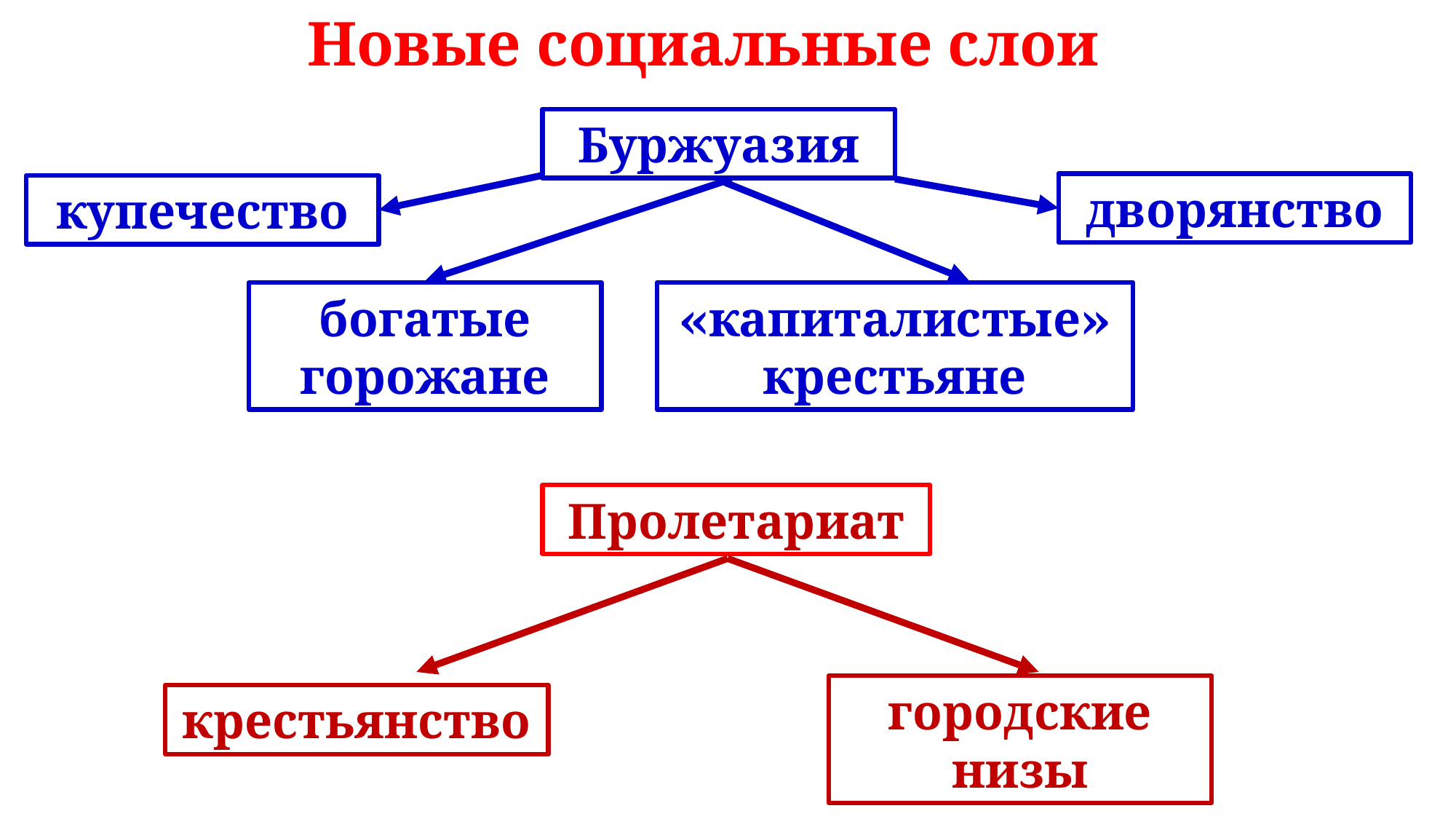

Новые социальные слои
Буржуазия
дворянство
купечество
богатые горожане
«капиталистые» крестьяне
Пролетариат
городские низы
крестьянство